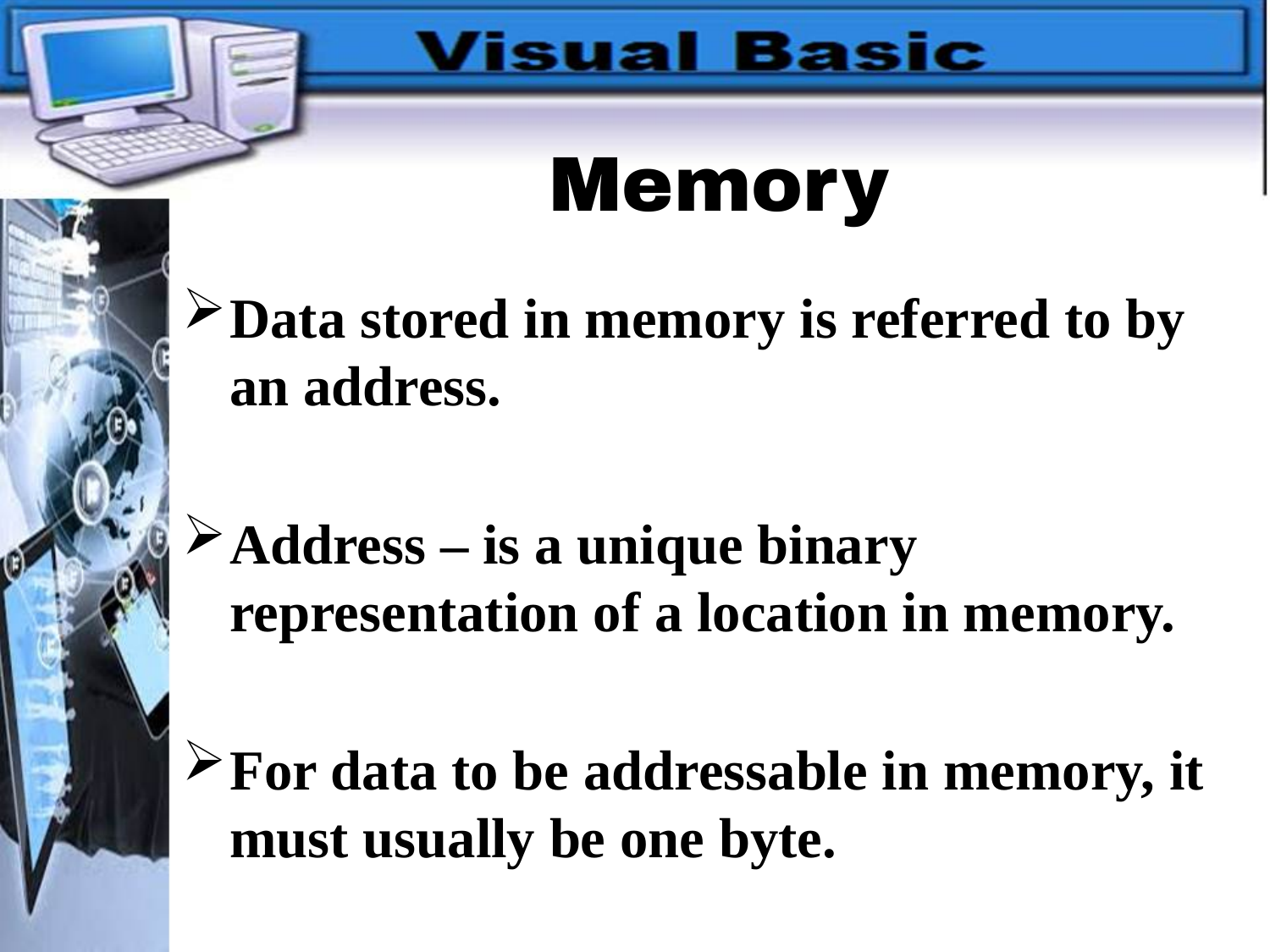

# Memory
Data stored in memory is referred to by an address.

Address – is a unique binary representation of a location in memory.

For data to be addressable in memory, it must usually be one byte.